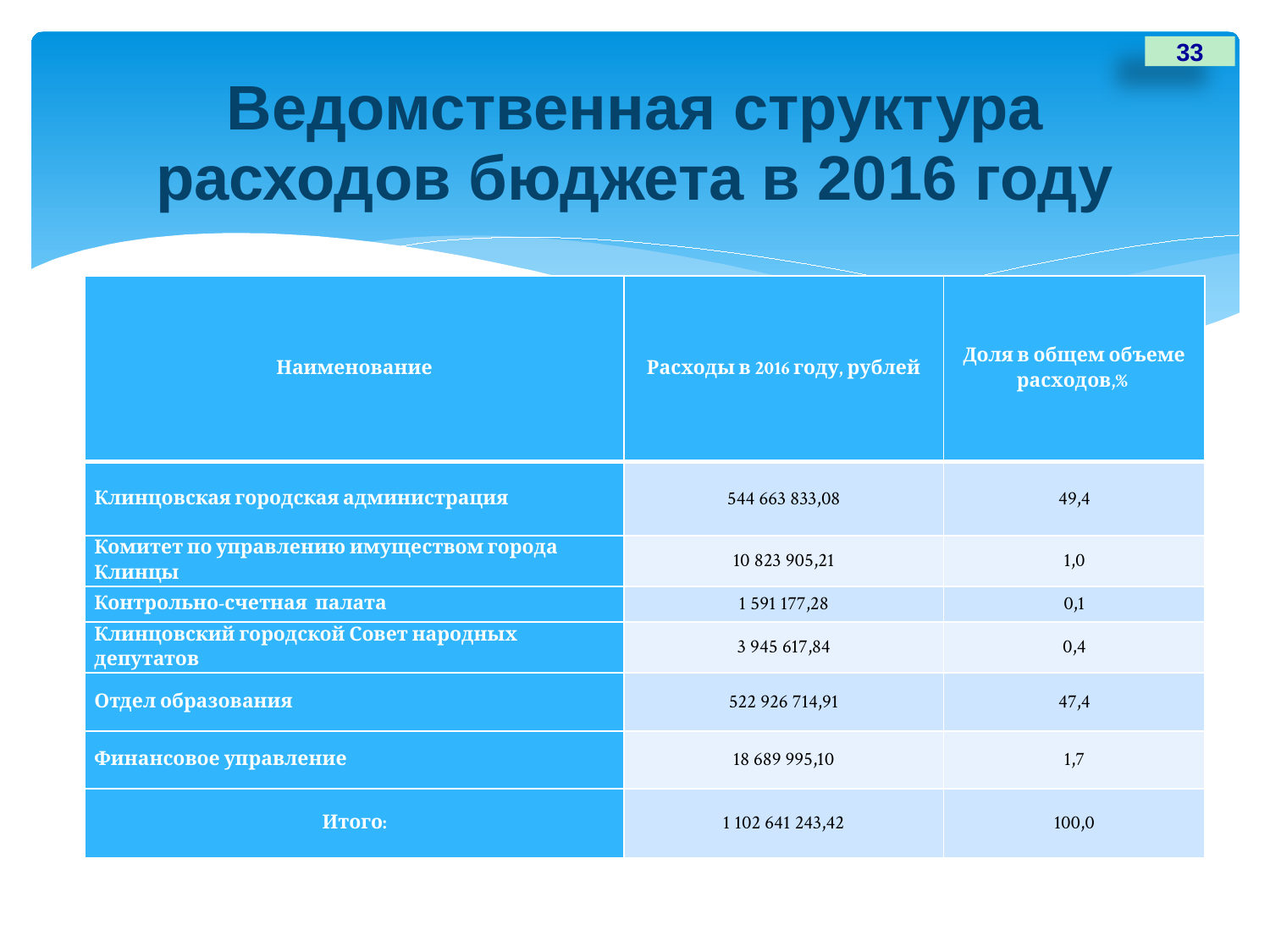

33
# Ведомственная структура расходов бюджета в 2016 году
| Наименование | Расходы в 2016 году, рублей | Доля в общем объеме расходов,% |
| --- | --- | --- |
| Клинцовская городская администрация | 544 663 833,08 | 49,4 |
| Комитет по управлению имуществом города Клинцы | 10 823 905,21 | 1,0 |
| Контрольно-счетная палата | 1 591 177,28 | 0,1 |
| Клинцовский городской Совет народных депутатов | 3 945 617,84 | 0,4 |
| Отдел образования | 522 926 714,91 | 47,4 |
| Финансовое управление | 18 689 995,10 | 1,7 |
| Итого: | 1 102 641 243,42 | 100,0 |